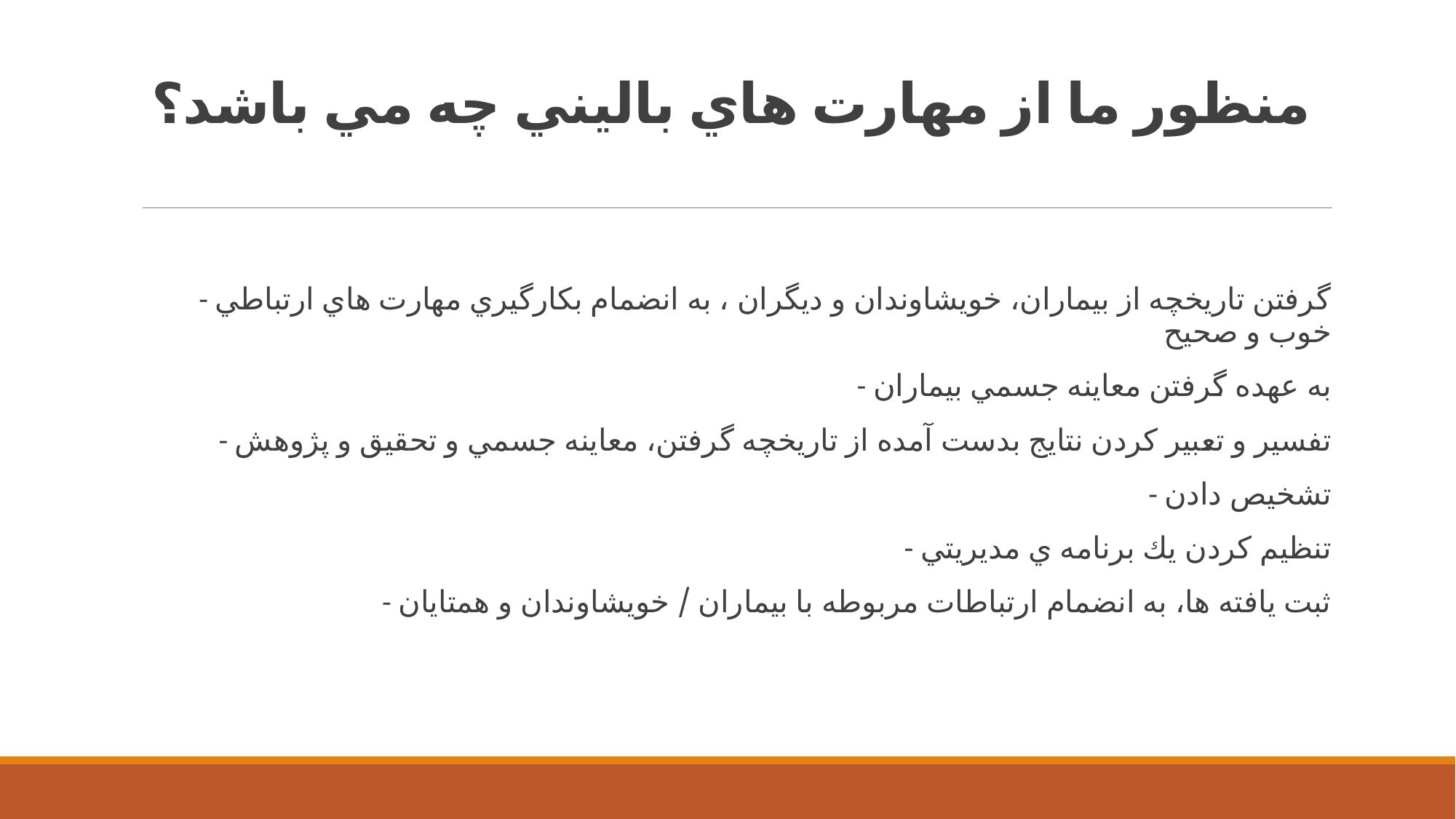

# منظور ما از مهارت هاي باليني چه مي باشد؟

- گرفتن تاريخچه از بيماران، خويشاوندان و ديگران ، به انضمام بكارگيري مهارت هاي ارتباطي خوب و صحيح
- به عهده گرفتن معاينه جسمي بيماران
- تفسير و تعبير كردن نتايج بدست آمده از تاريخچه گرفتن، معاينه جسمي و تحقيق و پژوهش
- تشخيص دادن
- تنظيم كردن يك برنامه ي مديريتي
- ثبت يافته ها، به انضمام ارتباطات مربوطه با بيماران / خويشاوندان و همتايان